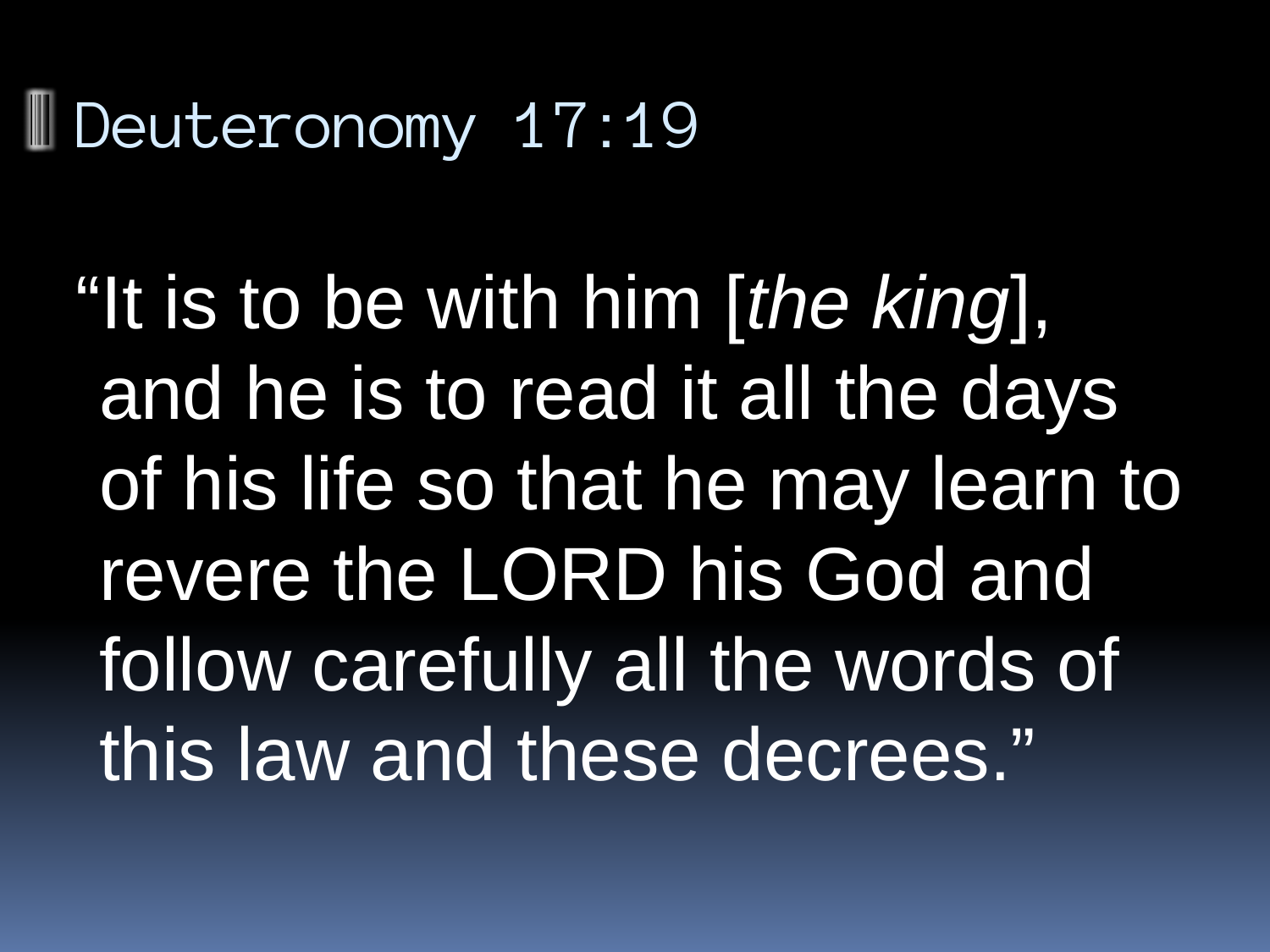

# Deuteronomy 17:19
“It is to be with him [the king], and he is to read it all the days of his life so that he may learn to revere the LORD his God and follow carefully all the words of this law and these decrees.”